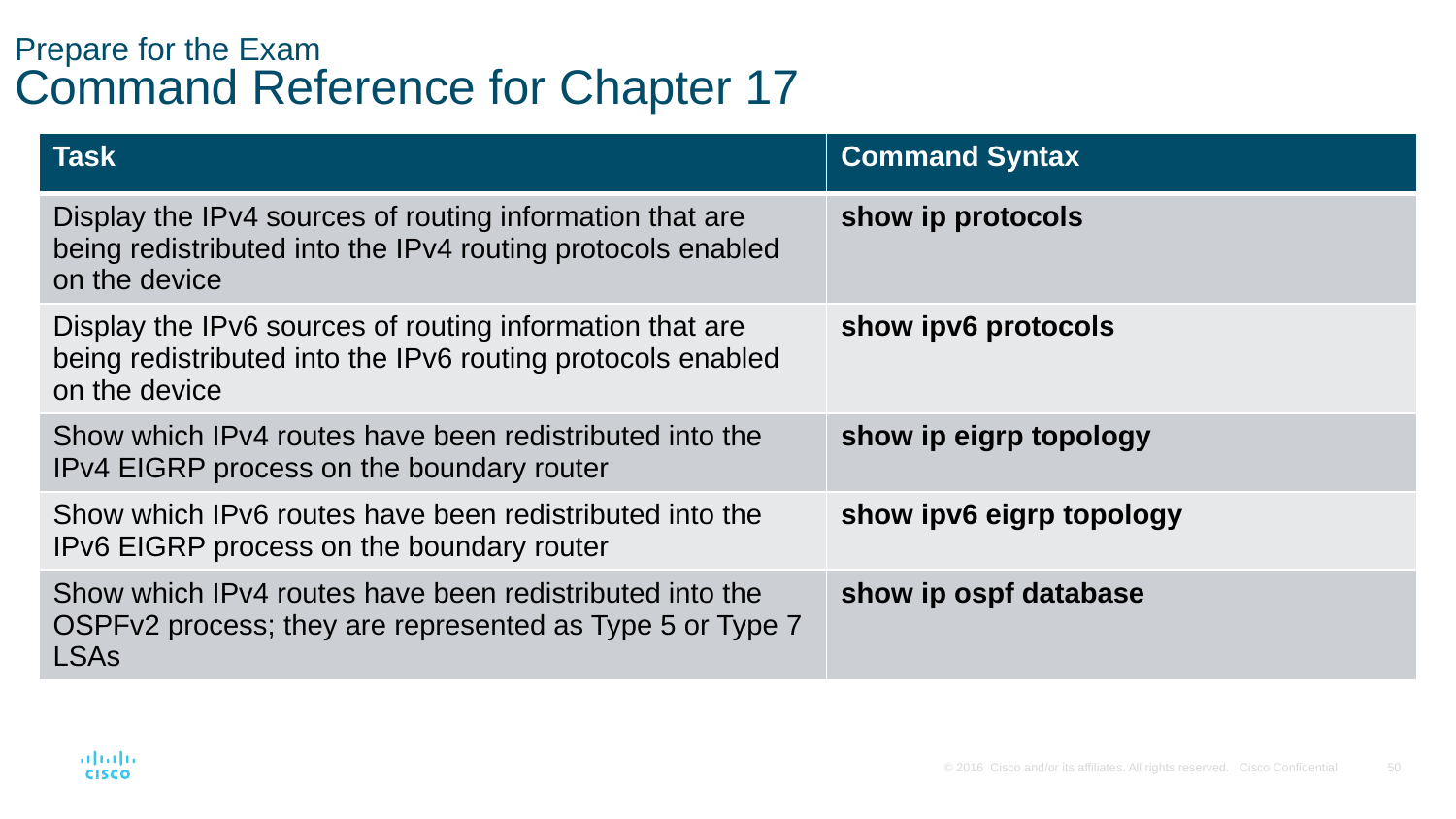

# Prepare for the Exam Command Reference for Chapter 17
| Task | Command Syntax |
| --- | --- |
| Display the IPv4 sources of routing information that are being redistributed into the IPv4 routing protocols enabled on the device | show ip protocols |
| Display the IPv6 sources of routing information that are being redistributed into the IPv6 routing protocols enabled on the device | show ipv6 protocols |
| Show which IPv4 routes have been redistributed into the IPv4 EIGRP process on the boundary router | show ip eigrp topology |
| Show which IPv6 routes have been redistributed into the IPv6 EIGRP process on the boundary router | show ipv6 eigrp topology |
| Show which IPv4 routes have been redistributed into the OSPFv2 process; they are represented as Type 5 or Type 7 LSAs | show ip ospf database |